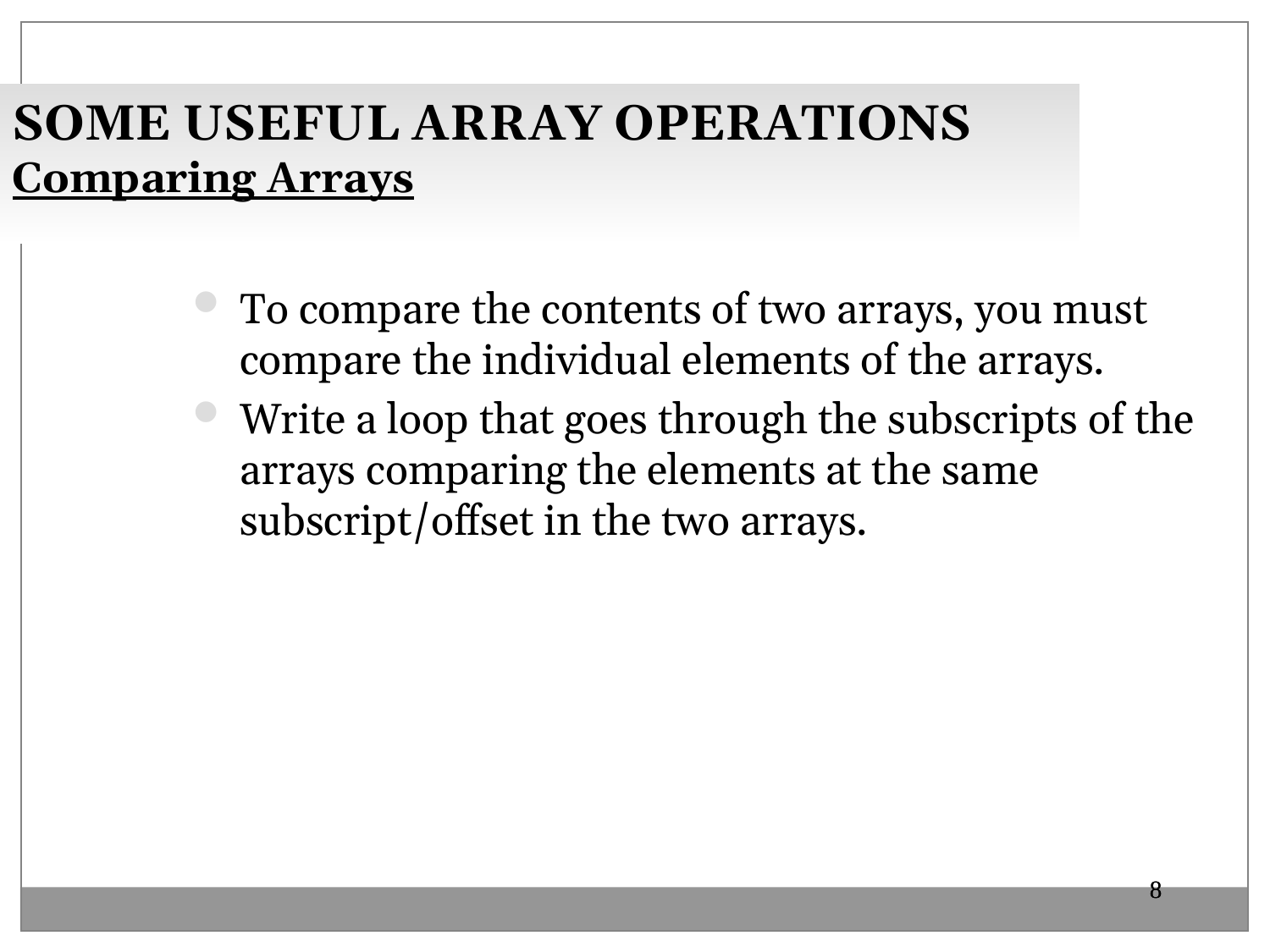

SOME USEFUL ARRAY OPERATIONS
Comparing Arrays
To compare the contents of two arrays, you must compare the individual elements of the arrays.
Write a loop that goes through the subscripts of the arrays comparing the elements at the same subscript/offset in the two arrays.

8
8